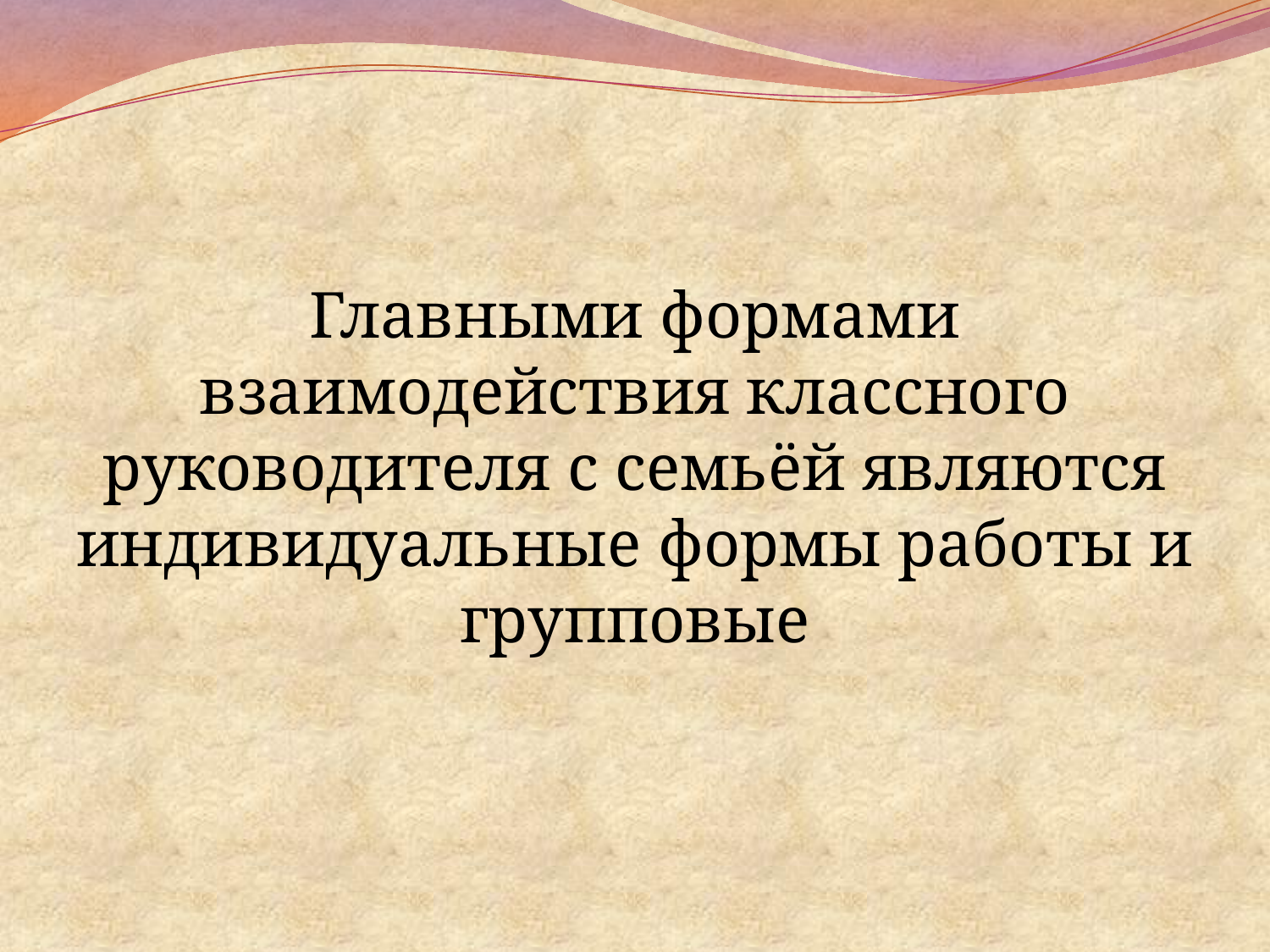

#
Главными формами взаимодействия классного руководителя с семьёй являются индивидуальные формы работы и групповые